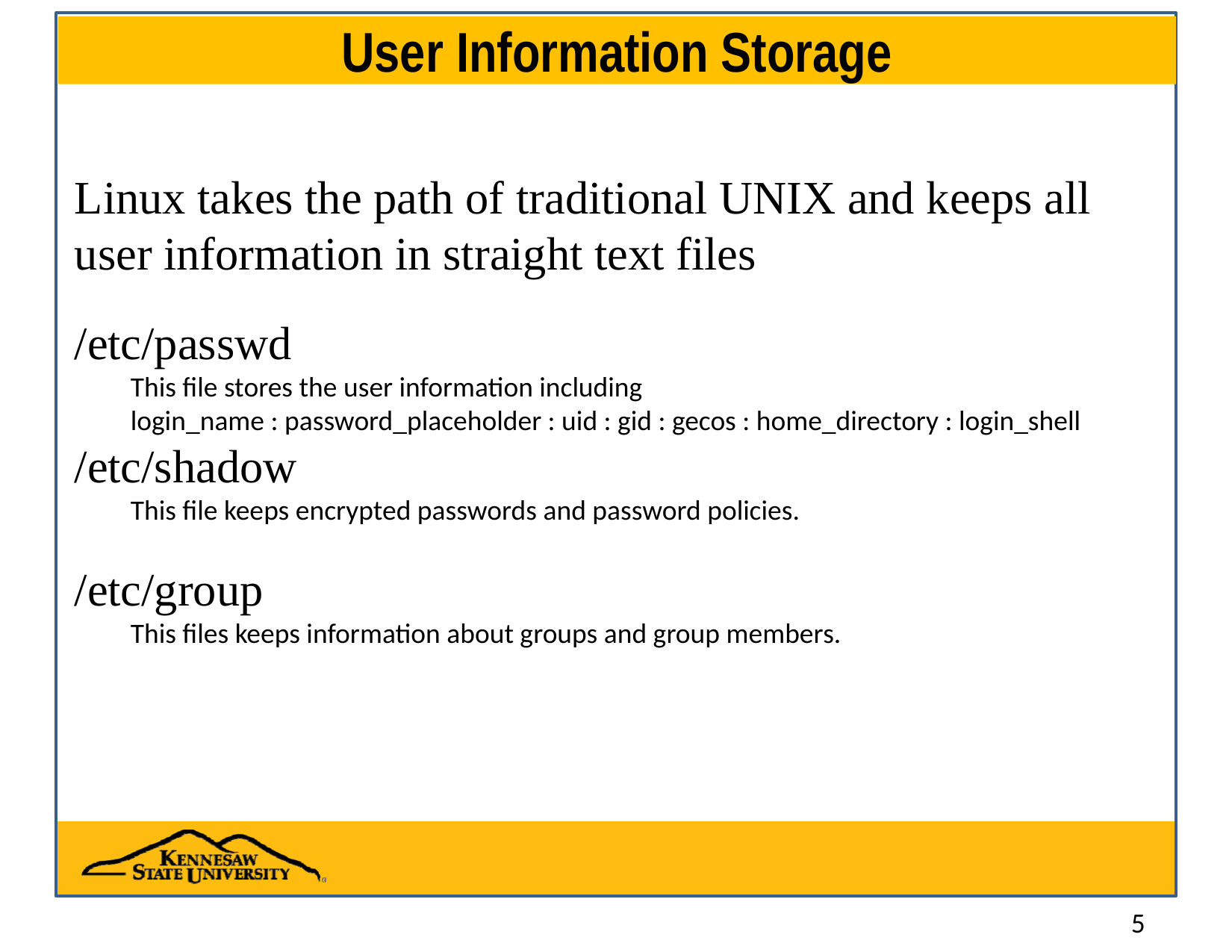

# User Information Storage
Linux takes the path of traditional UNIX and keeps all user information in straight text files

/etc/passwd
This file stores the user information including
login_name : password_placeholder : uid : gid : gecos : home_directory : login_shell
/etc/shadow
This file keeps encrypted passwords and password policies.

/etc/group
This files keeps information about groups and group members.